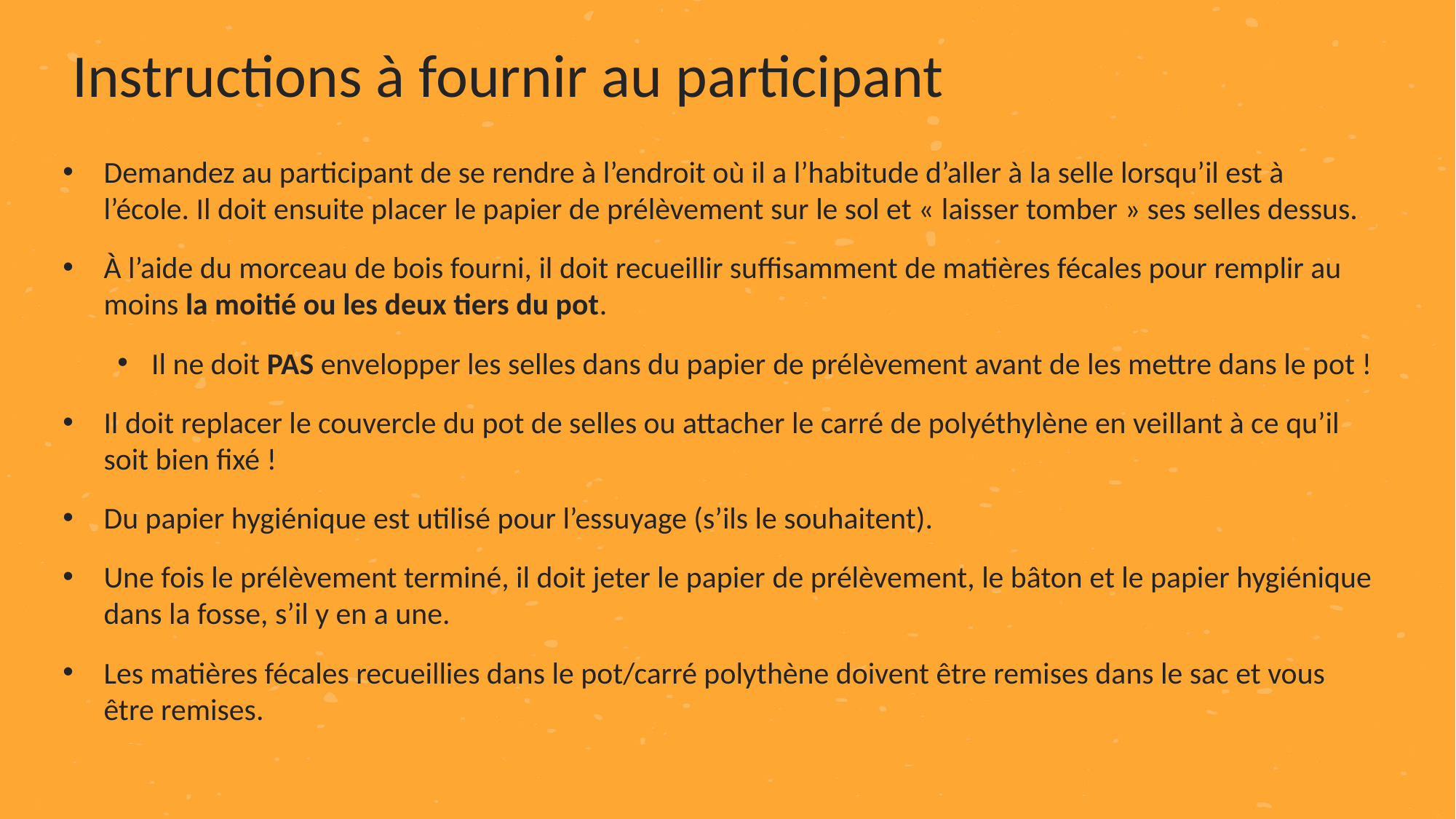

Instructions à fournir au participant
Demandez au participant de se rendre à l’endroit où il a l’habitude d’aller à la selle lorsqu’il est à l’école. Il doit ensuite placer le papier de prélèvement sur le sol et « laisser tomber » ses selles dessus.
À l’aide du morceau de bois fourni, il doit recueillir suffisamment de matières fécales pour remplir au moins la moitié ou les deux tiers du pot.
Il ne doit PAS envelopper les selles dans du papier de prélèvement avant de les mettre dans le pot !
Il doit replacer le couvercle du pot de selles ou attacher le carré de polyéthylène en veillant à ce qu’il soit bien fixé !
Du papier hygiénique est utilisé pour l’essuyage (s’ils le souhaitent).
Une fois le prélèvement terminé, il doit jeter le papier de prélèvement, le bâton et le papier hygiénique dans la fosse, s’il y en a une.
Les matières fécales recueillies dans le pot/carré polythène doivent être remises dans le sac et vous être remises.